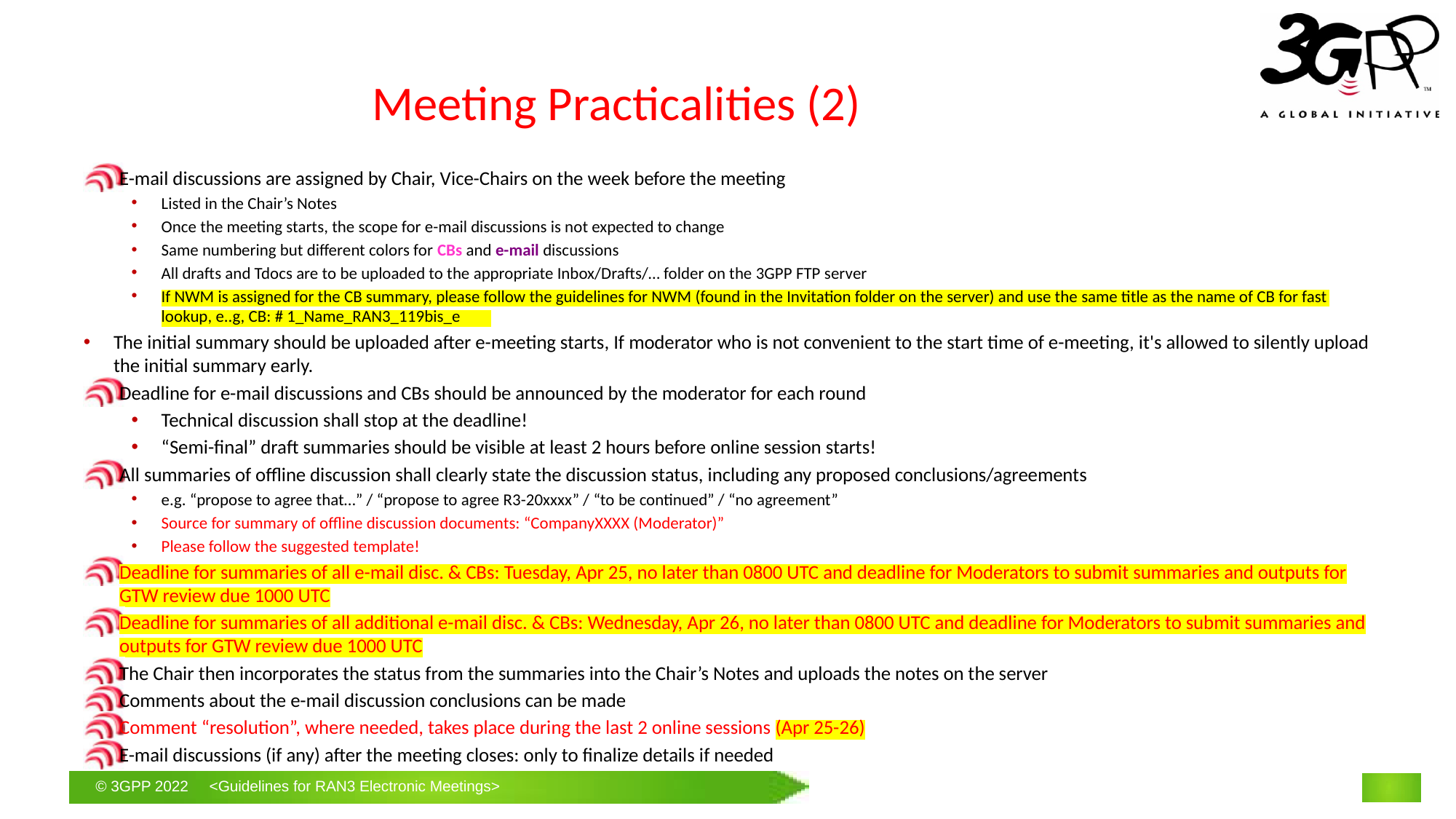

# Meeting Practicalities (2)
E-mail discussions are assigned by Chair, Vice-Chairs on the week before the meeting
Listed in the Chair’s Notes
Once the meeting starts, the scope for e-mail discussions is not expected to change
Same numbering but different colors for CBs and e-mail discussions
All drafts and Tdocs are to be uploaded to the appropriate Inbox/Drafts/… folder on the 3GPP FTP server
If NWM is assigned for the CB summary, please follow the guidelines for NWM (found in the Invitation folder on the server) and use the same title as the name of CB for fast lookup, e..g, CB: # 1_Name_RAN3_119bis_e
The initial summary should be uploaded after e-meeting starts, If moderator who is not convenient to the start time of e-meeting, it's allowed to silently upload the initial summary early.
Deadline for e-mail discussions and CBs should be announced by the moderator for each round
Technical discussion shall stop at the deadline!
“Semi-final” draft summaries should be visible at least 2 hours before online session starts!
All summaries of offline discussion shall clearly state the discussion status, including any proposed conclusions/agreements
e.g. “propose to agree that…” / “propose to agree R3-20xxxx” / “to be continued” / “no agreement”
Source for summary of offline discussion documents: “CompanyXXXX (Moderator)”
Please follow the suggested template!
Deadline for summaries of all e-mail disc. & CBs: Tuesday, Apr 25, no later than 0800 UTC and deadline for Moderators to submit summaries and outputs for GTW review due 1000 UTC
Deadline for summaries of all additional e-mail disc. & CBs: Wednesday, Apr 26, no later than 0800 UTC and deadline for Moderators to submit summaries and outputs for GTW review due 1000 UTC
The Chair then incorporates the status from the summaries into the Chair’s Notes and uploads the notes on the server
Comments about the e-mail discussion conclusions can be made
Comment “resolution”, where needed, takes place during the last 2 online sessions (Apr 25-26)
E-mail discussions (if any) after the meeting closes: only to finalize details if needed
9